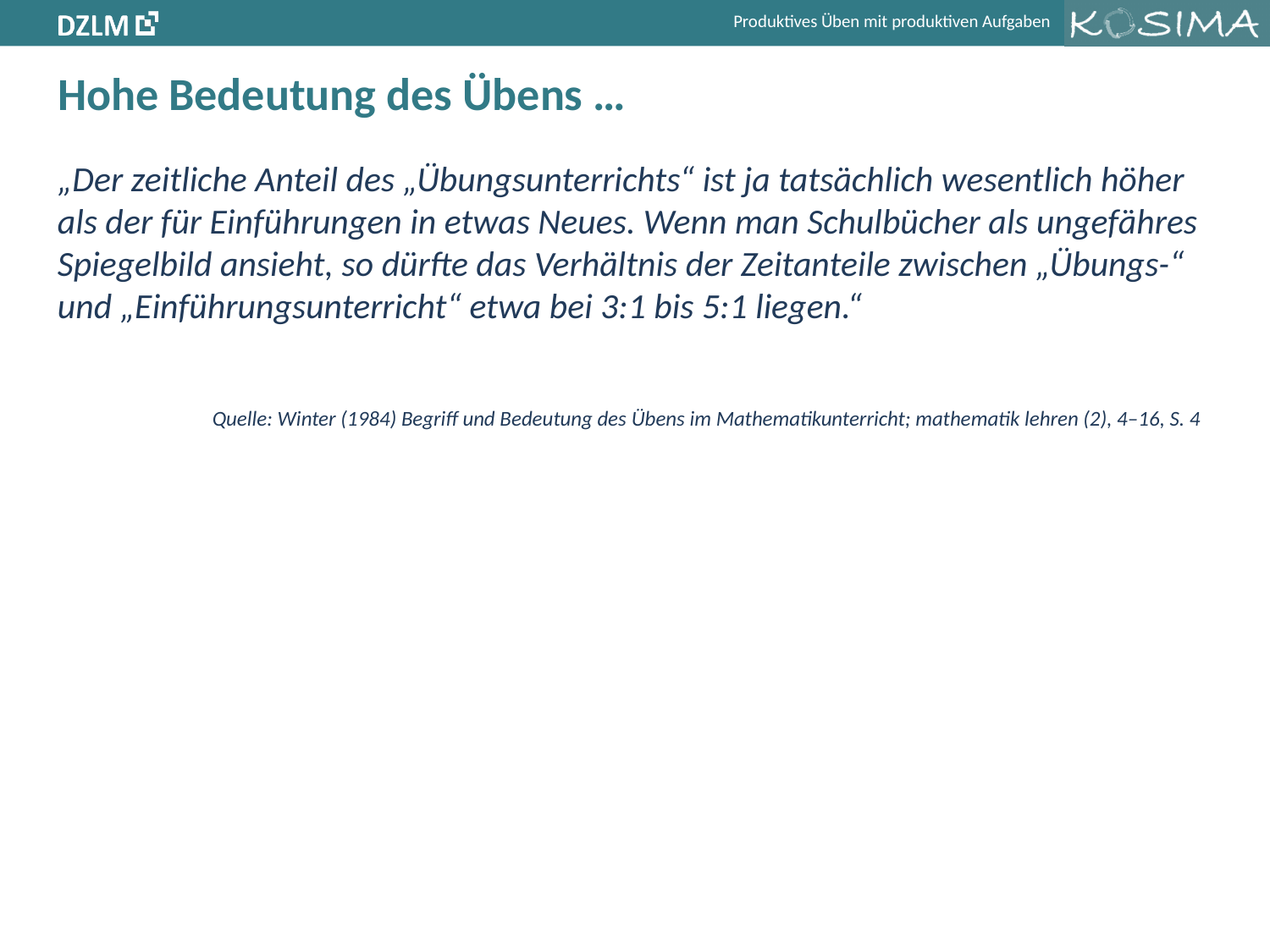

# Hohe Bedeutung des Übens …
„Der zeitliche Anteil des „Übungsunterrichts“ ist ja tatsächlich wesentlich höher als der für Einführungen in etwas Neues. Wenn man Schulbücher als ungefähres Spiegelbild ansieht, so dürfte das Verhältnis der Zeitanteile zwischen „Übungs-“ und „Einführungsunterricht“ etwa bei 3:1 bis 5:1 liegen.“

Quelle: Winter (1984) Begriff und Bedeutung des Übens im Mathematikunterricht; mathematik lehren (2), 4–16, S. 4